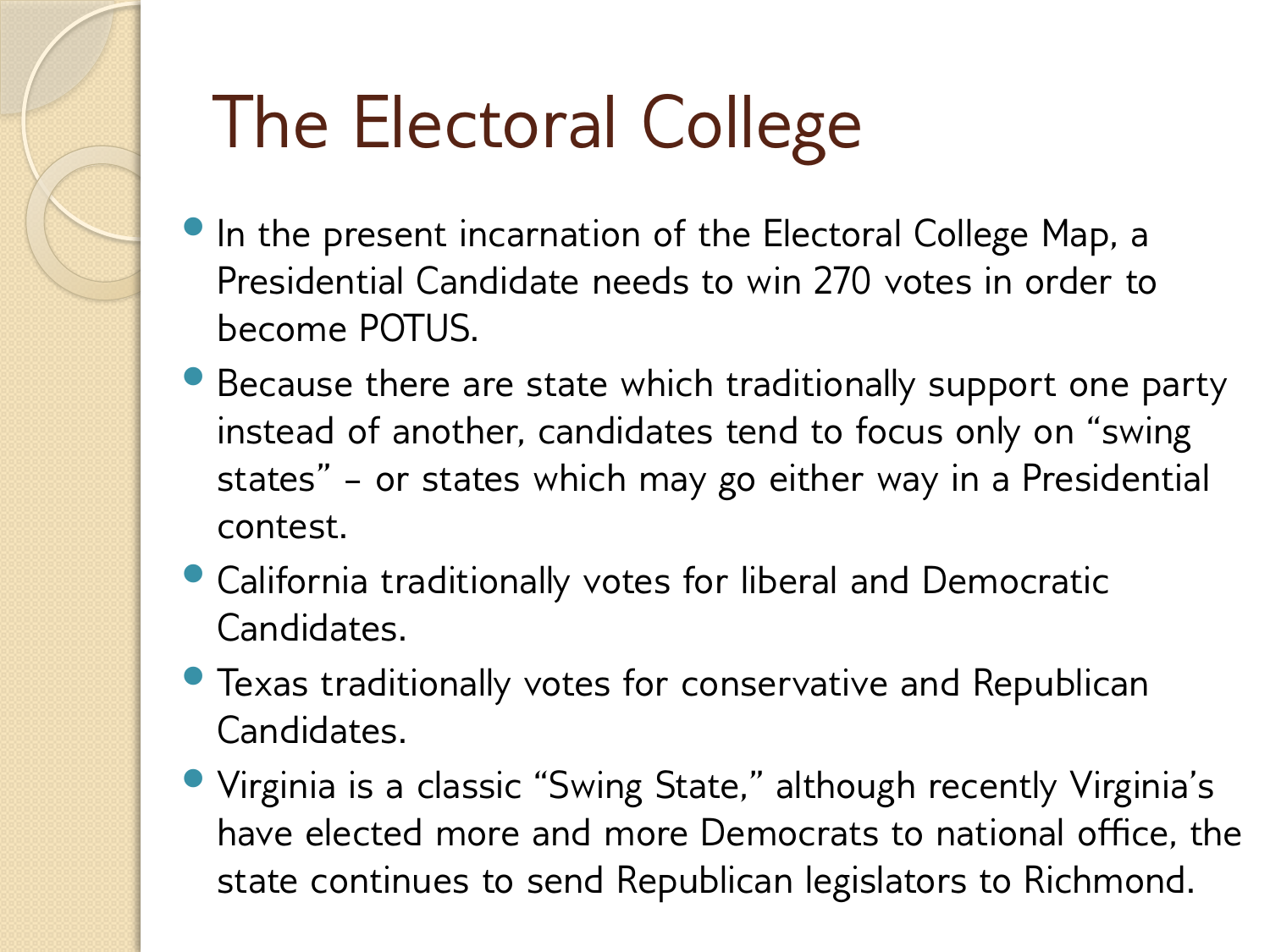

# The Electoral College
In the present incarnation of the Electoral College Map, a Presidential Candidate needs to win 270 votes in order to become POTUS.
Because there are state which traditionally support one party instead of another, candidates tend to focus only on “swing states” – or states which may go either way in a Presidential contest.
California traditionally votes for liberal and Democratic Candidates.
Texas traditionally votes for conservative and Republican Candidates.
Virginia is a classic “Swing State,” although recently Virginia’s have elected more and more Democrats to national office, the state continues to send Republican legislators to Richmond.